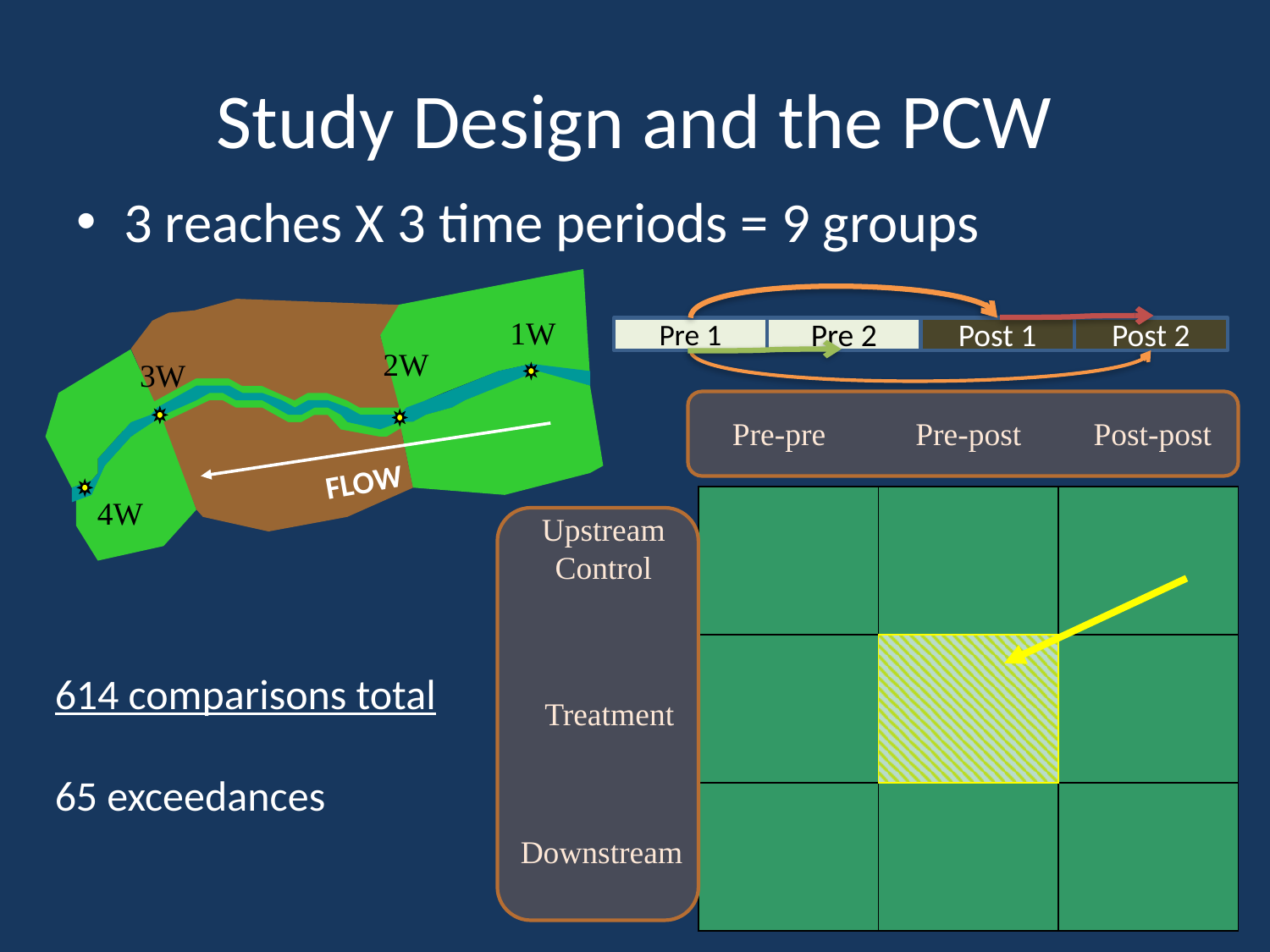

Study Design and the PCW
# 3 reaches X 3 time periods = 9 groups

1W
2W

3W

FLOW

4W
Pre 1
Pre 2
Post 1
Post 2

   Pre-pre	          Pre-post         Post-post

Upstream
Control

614 comparisons total

65 exceedances
Treatment

Downstream